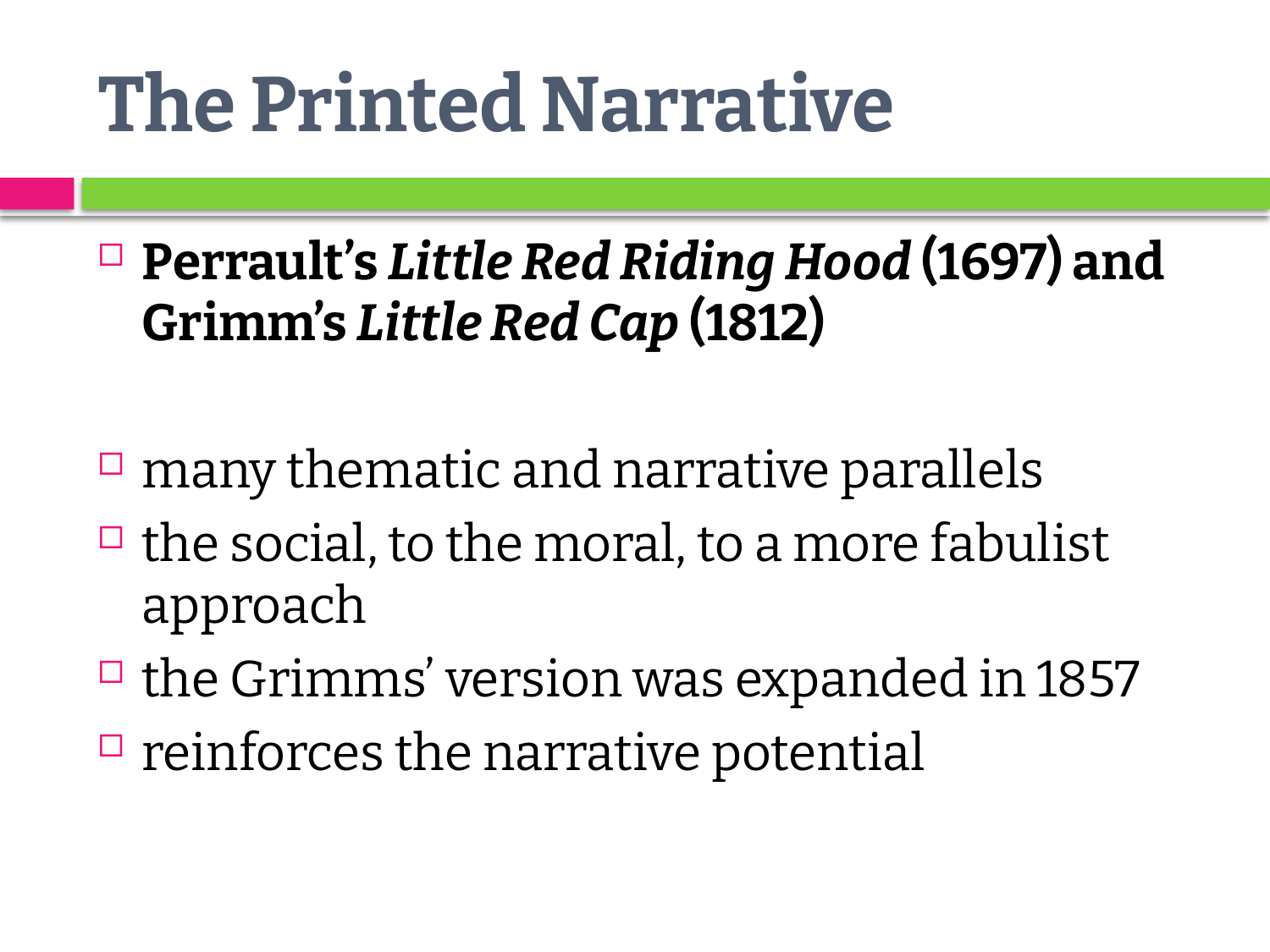

# The Printed Narrative
Perrault’s Little Red Riding Hood (1697) and Grimm’s Little Red Cap (1812)

many thematic and narrative parallels
the social, to the moral, to a more fabulist approach
the Grimms’ version was expanded in 1857
reinforces the narrative potential